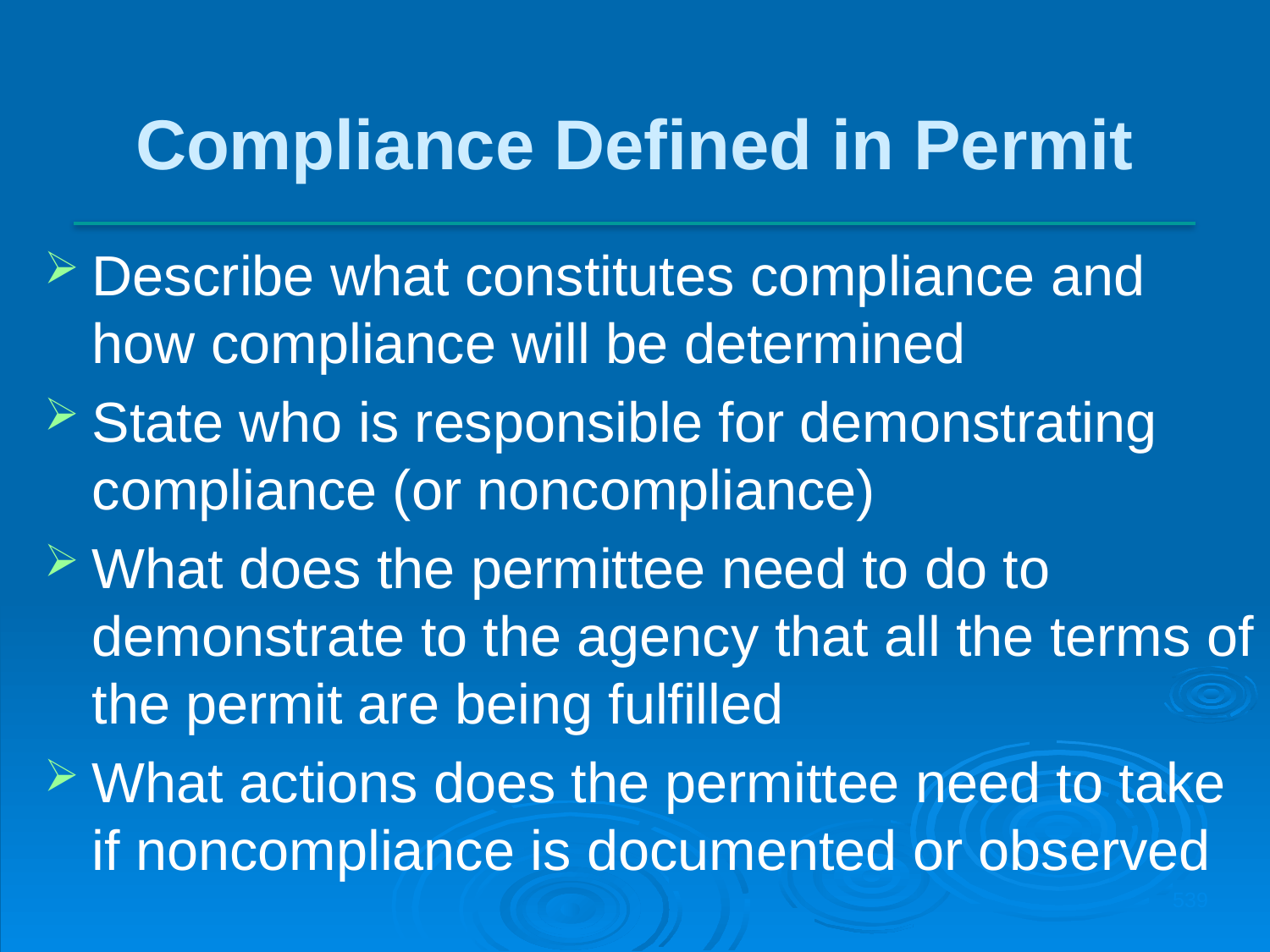

Compliance Defined in Permit
Describe what constitutes compliance and how compliance will be determined
State who is responsible for demonstrating compliance (or noncompliance)
What does the permittee need to do to demonstrate to the agency that all the terms of the permit are being fulfilled
What actions does the permittee need to take if noncompliance is documented or observed
539